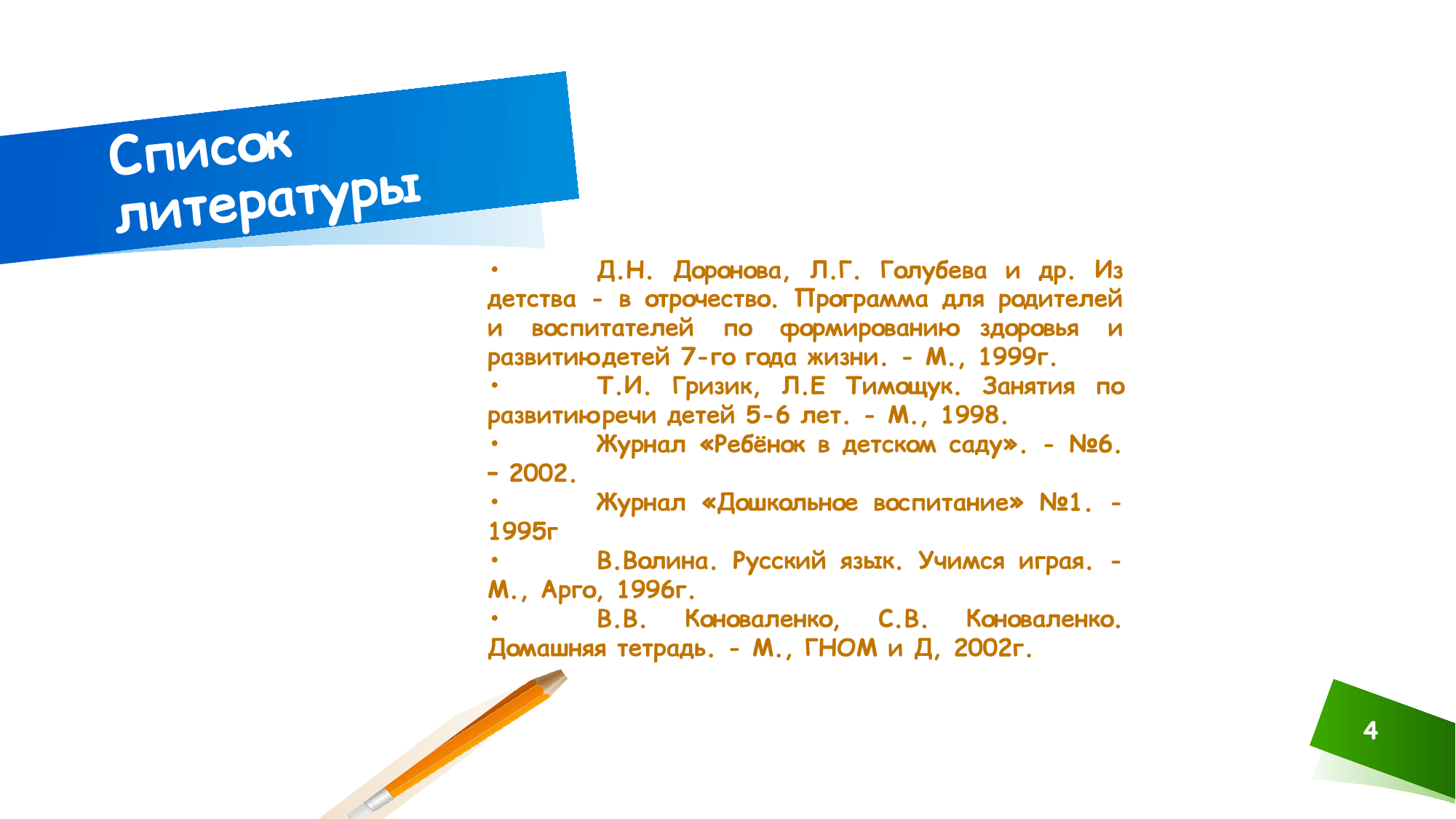

# Список литературы
•	Д.Н. Доронова, Л.Г. Голубева и др. Из детства - в отрочество. Программа для родителей и воспитателей по формированию здоровья и развитию детей 7-го года жизни. - М., 1999г.
•	Т.И. Гризик, Л.Е Тимощук. Занятия по развитию речи детей 5-6 лет. - М., 1998.
•	Журнал «Ребёнок в детском саду». - №6. – 2002.
•	Журнал «Дошкольное воспитание» №1. - 1995г
•	В.Волина. Русский язык. Учимся играя. - М., Арго, 1996г.
•	В.В. Коноваленко, С.В. Коноваленко. Домашняя тетрадь. - М., ГНОМ и Д, 2002г.
4